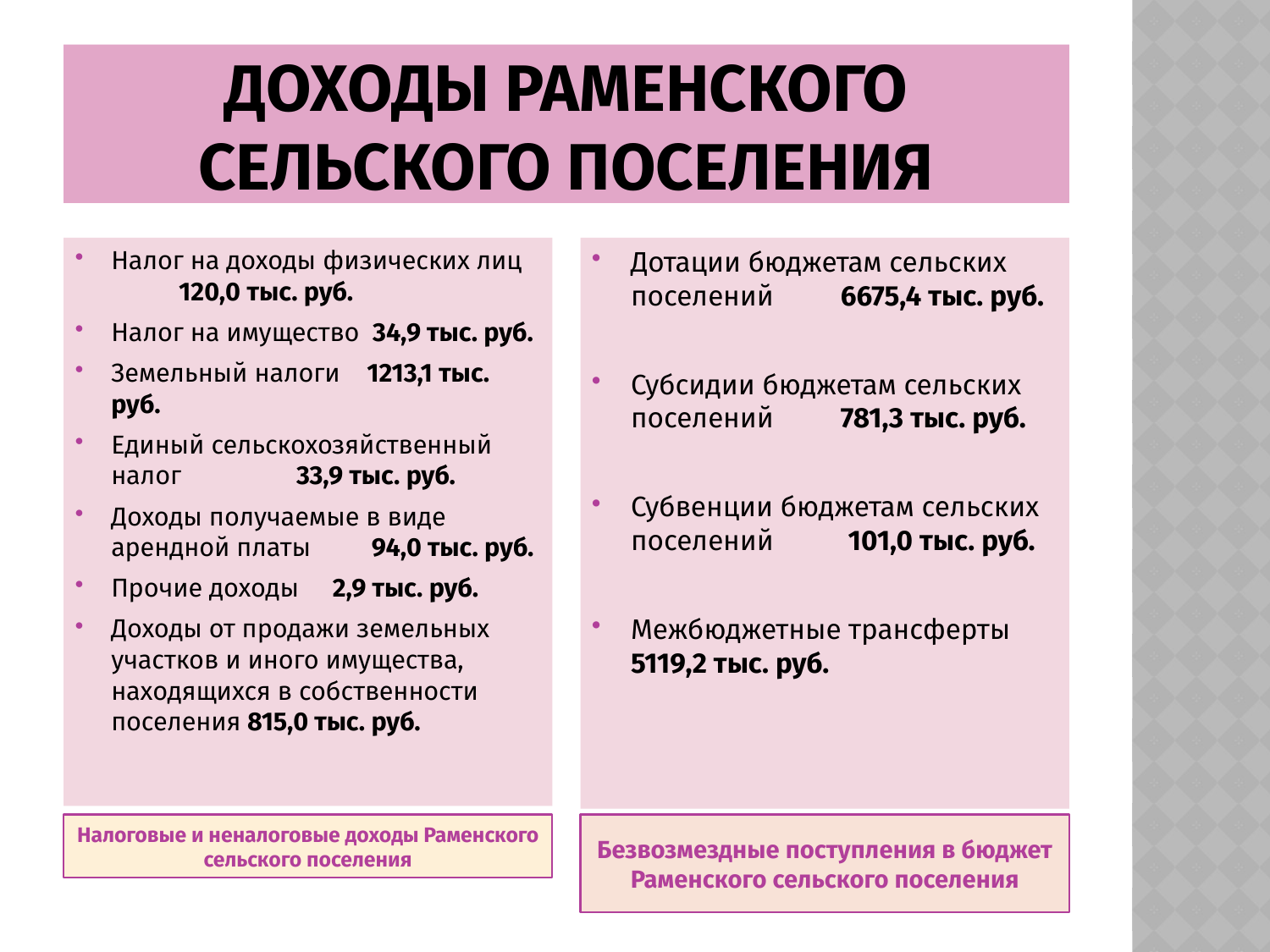

# Доходы Раменского сельского поселения
Налог на доходы физических лиц             120,0 тыс. руб.
Налог на имущество  34,9 тыс. руб.
Земельный налоги    1213,1 тыс. руб.
Единый сельскохозяйственный налог                 33,9 тыс. руб.
Доходы получаемые в виде арендной платы         94,0 тыс. руб.
Прочие доходы     2,9 тыс. руб.
Доходы от продажи земельных участков и иного имущества, находящихся в собственности поселения 815,0 тыс. руб.

Дотации бюджетам сельских поселений         6675,4 тыс. руб.

Субсидии бюджетам сельских поселений         781,3 тыс. руб.

Субвенции бюджетам сельских поселений          101,0 тыс. руб.

Межбюджетные трансферты     5119,2 тыс. руб.
Налоговые и неналоговые доходы Раменского сельского поселения
Безвозмездные поступления в бюджет Раменского сельского поселения